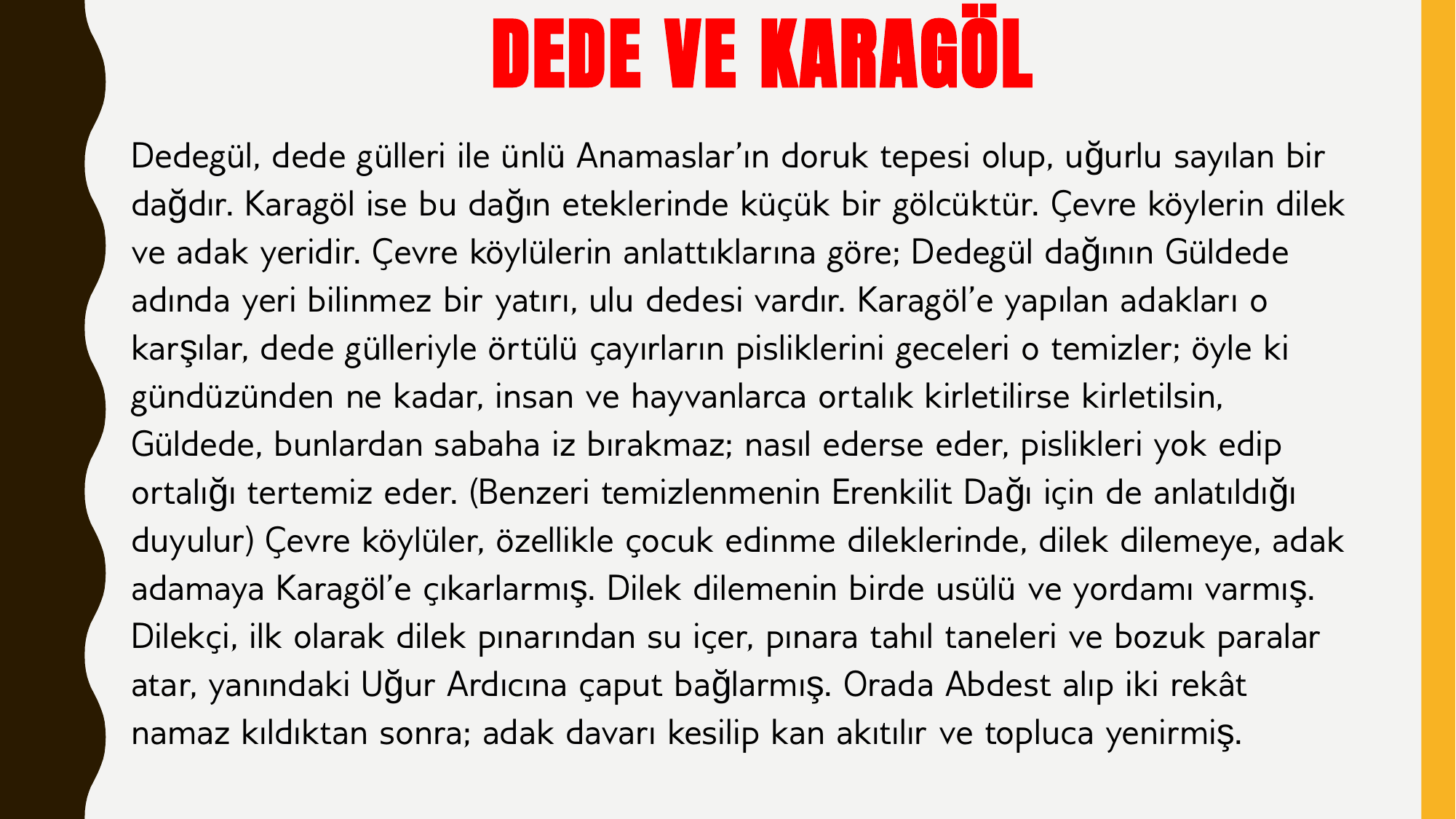

# Dede ve karagöl
Dedegül, dede gülleri ile ünlü Anamaslar’ın doruk tepesi olup, uğurlu sayılan bir dağdır. Karagöl ise bu dağın eteklerinde küçük bir gölcüktür. Çevre köylerin dilek ve adak yeridir. Çevre köylülerin anlattıklarına göre; Dedegül dağının Güldede adında yeri bilinmez bir yatırı, ulu dedesi vardır. Karagöl’e yapılan adakları o karşılar, dede gülleriyle örtülü çayırların pisliklerini geceleri o temizler; öyle ki gündüzünden ne kadar, insan ve hayvanlarca ortalık kirletilirse kirletilsin, Güldede, bunlardan sabaha iz bırakmaz; nasıl ederse eder, pislikleri yok edip ortalığı tertemiz eder. (Benzeri temizlenmenin Erenkilit Dağı için de anlatıldığı duyulur) Çevre köylüler, özellikle çocuk edinme dileklerinde, dilek dilemeye, adak adamaya Karagöl’e çıkarlarmış. Dilek dilemenin birde usülü ve yordamı varmış. Dilekçi, ilk olarak dilek pınarından su içer, pınara tahıl taneleri ve bozuk paralar atar, yanındaki Uğur Ardıcına çaput bağlarmış. Orada Abdest alıp iki rekât namaz kıldıktan sonra; adak davarı kesilip kan akıtılır ve topluca yenirmiş.